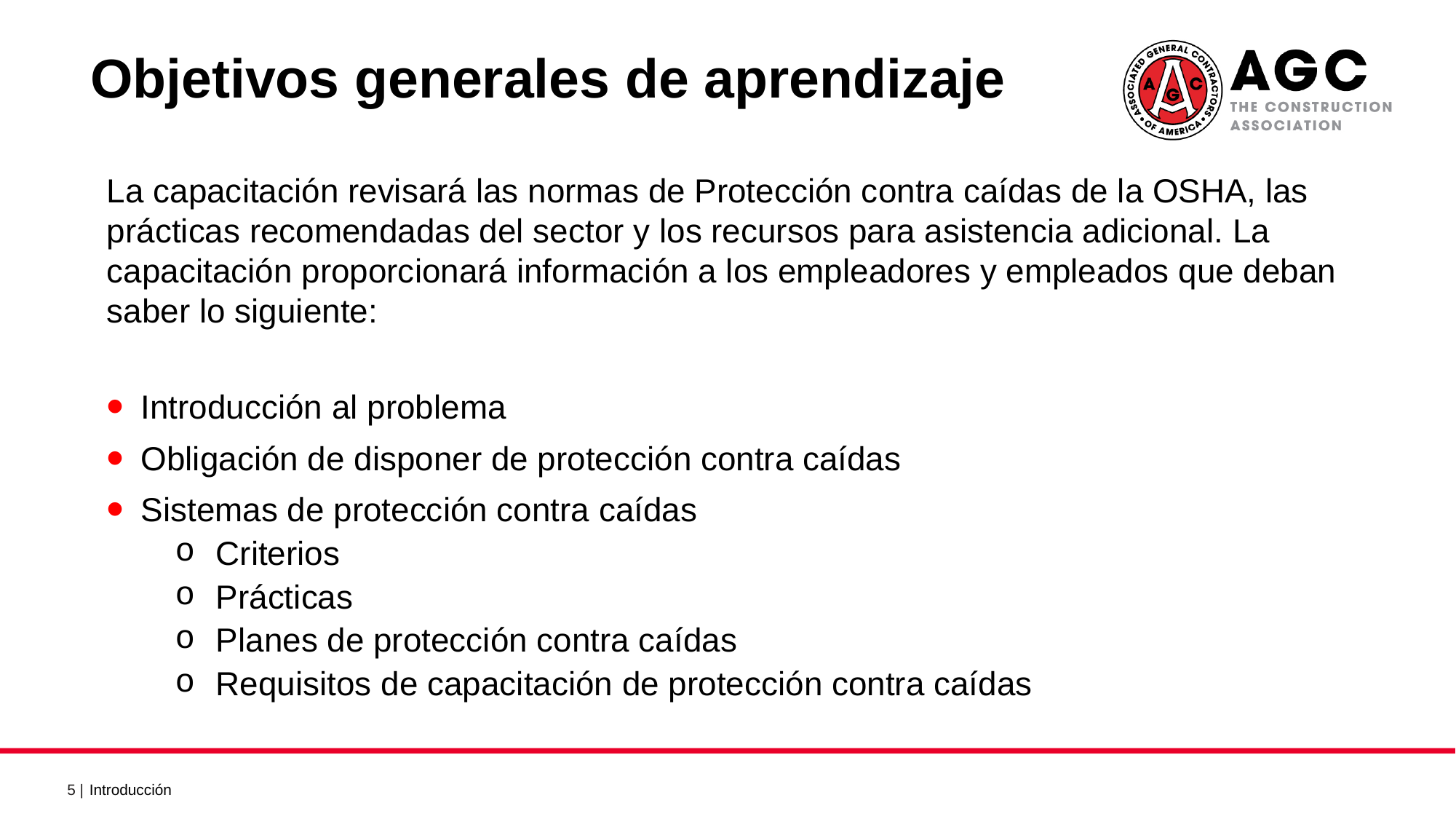

Objetivos generales de aprendizaje
La capacitación revisará las normas de Protección contra caídas de la OSHA, las prácticas recomendadas del sector y los recursos para asistencia adicional. La capacitación proporcionará información a los empleadores y empleados que deban saber lo siguiente:
Introducción al problema
Obligación de disponer de protección contra caídas
Sistemas de protección contra caídas
Criterios
Prácticas
Planes de protección contra caídas
Requisitos de capacitación de protección contra caídas
Introducción